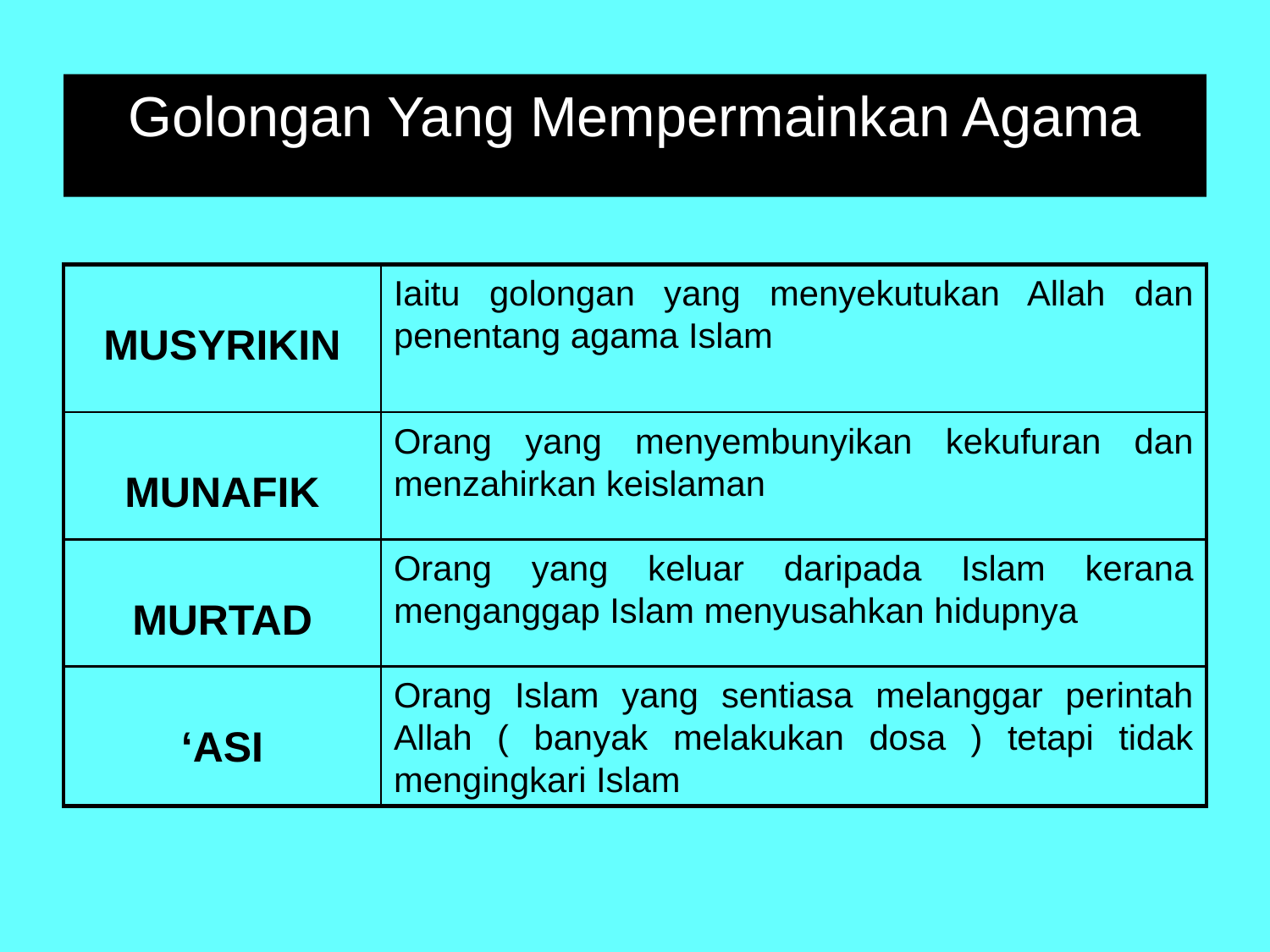

# Golongan Yang Mempermainkan Agama

MUSYRIKIN
Iaitu golongan yang menyekutukan Allah dan penentang agama Islam

MUNAFIK
Orang yang menyembunyikan kekufuran dan menzahirkan keislaman

MURTAD
Orang yang keluar daripada Islam kerana menganggap Islam menyusahkan hidupnya

‘ASI
Orang Islam yang sentiasa melanggar perintah Allah ( banyak melakukan dosa ) tetapi tidak mengingkari Islam